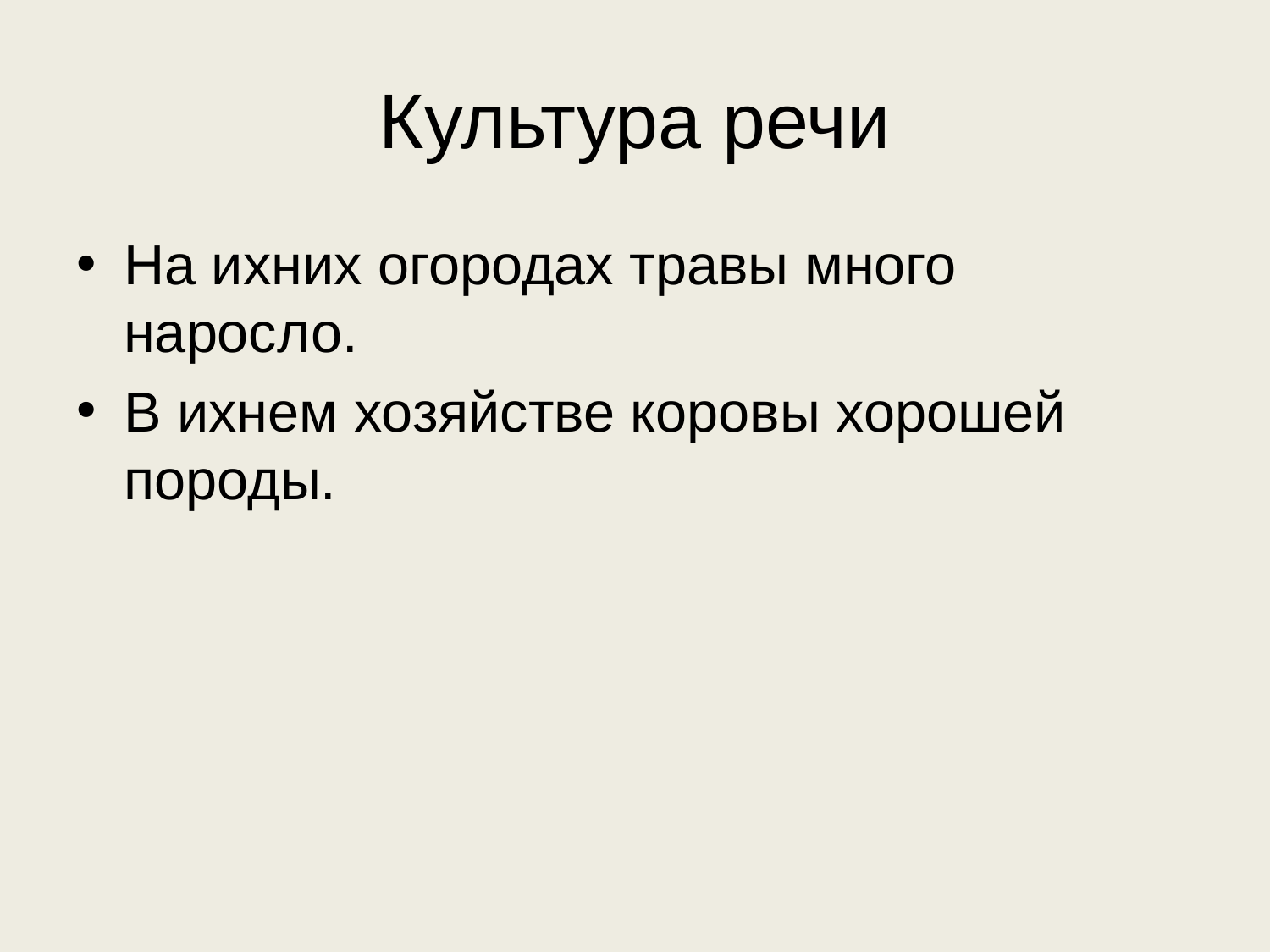

# Культура речи
На ихних огородах травы много наросло.
В ихнем хозяйстве коровы хорошей породы.